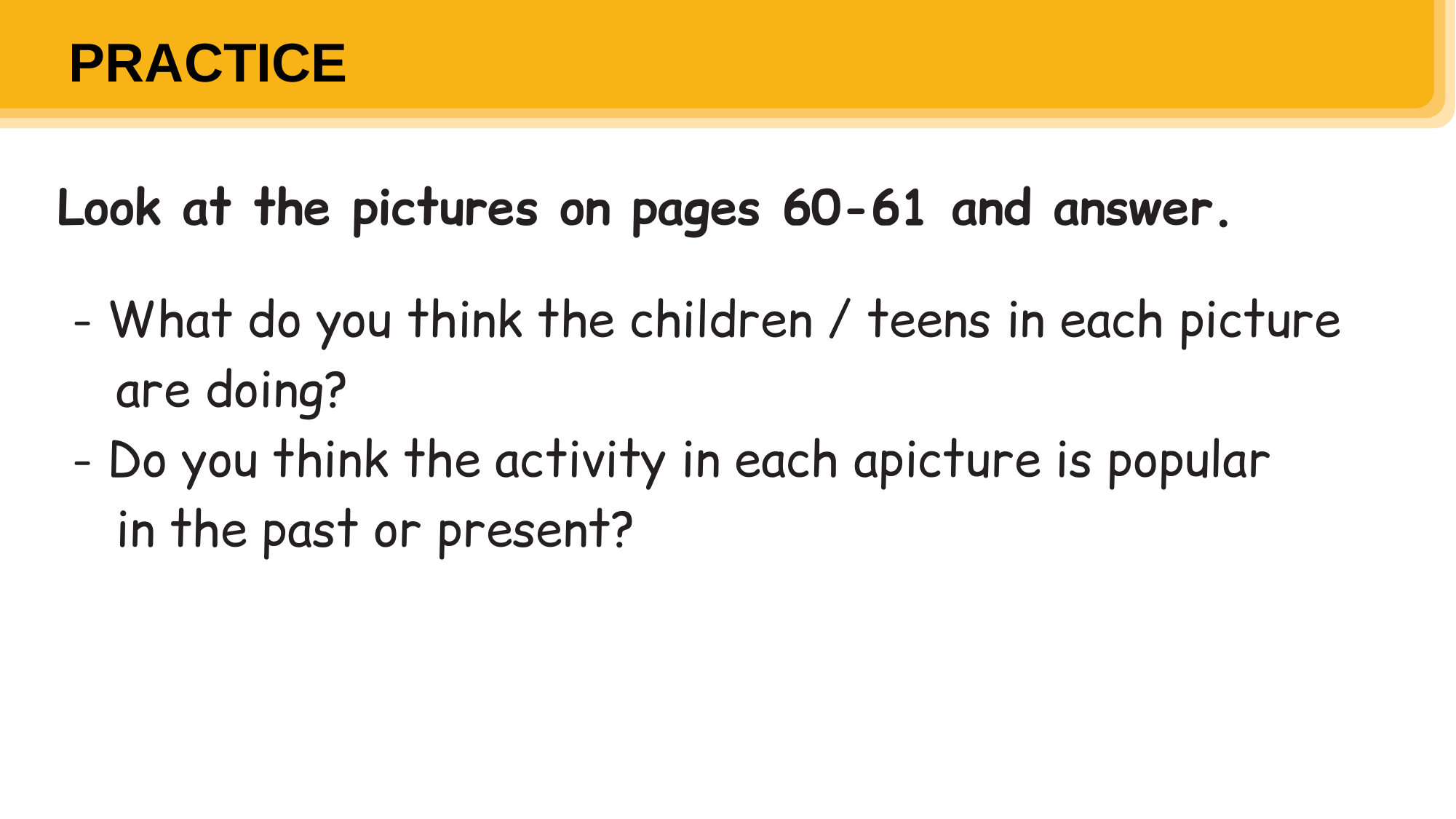

PRACTICE
Look at the pictures on pages 60-61 and answer.
- What do you think the children / teens in each picture
   are doing?
- Do you think the activity in each apicture is popular
   in the past or present?